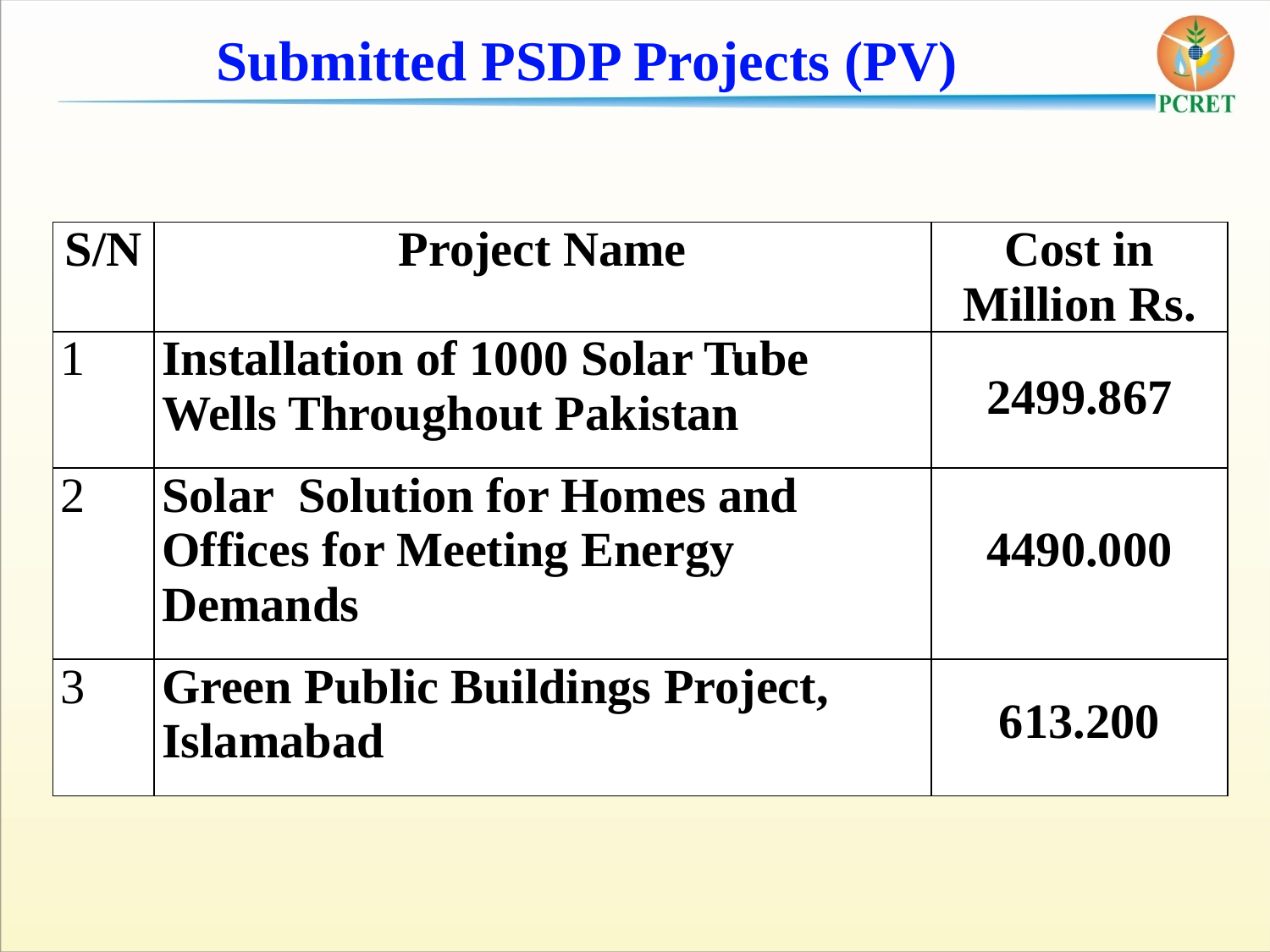

# Submitted PSDP Projects (PV)

| S/N | Project Name | Cost in Million Rs. |
| --- | --- | --- |
| 1 | Installation of 1000 Solar Tube Wells Throughout Pakistan | 2499.867 |
| 2 | Solar Solution for Homes and Offices for Meeting Energy Demands | 4490.000 |
| 3 | Green Public Buildings Project, Islamabad | 613.200 |